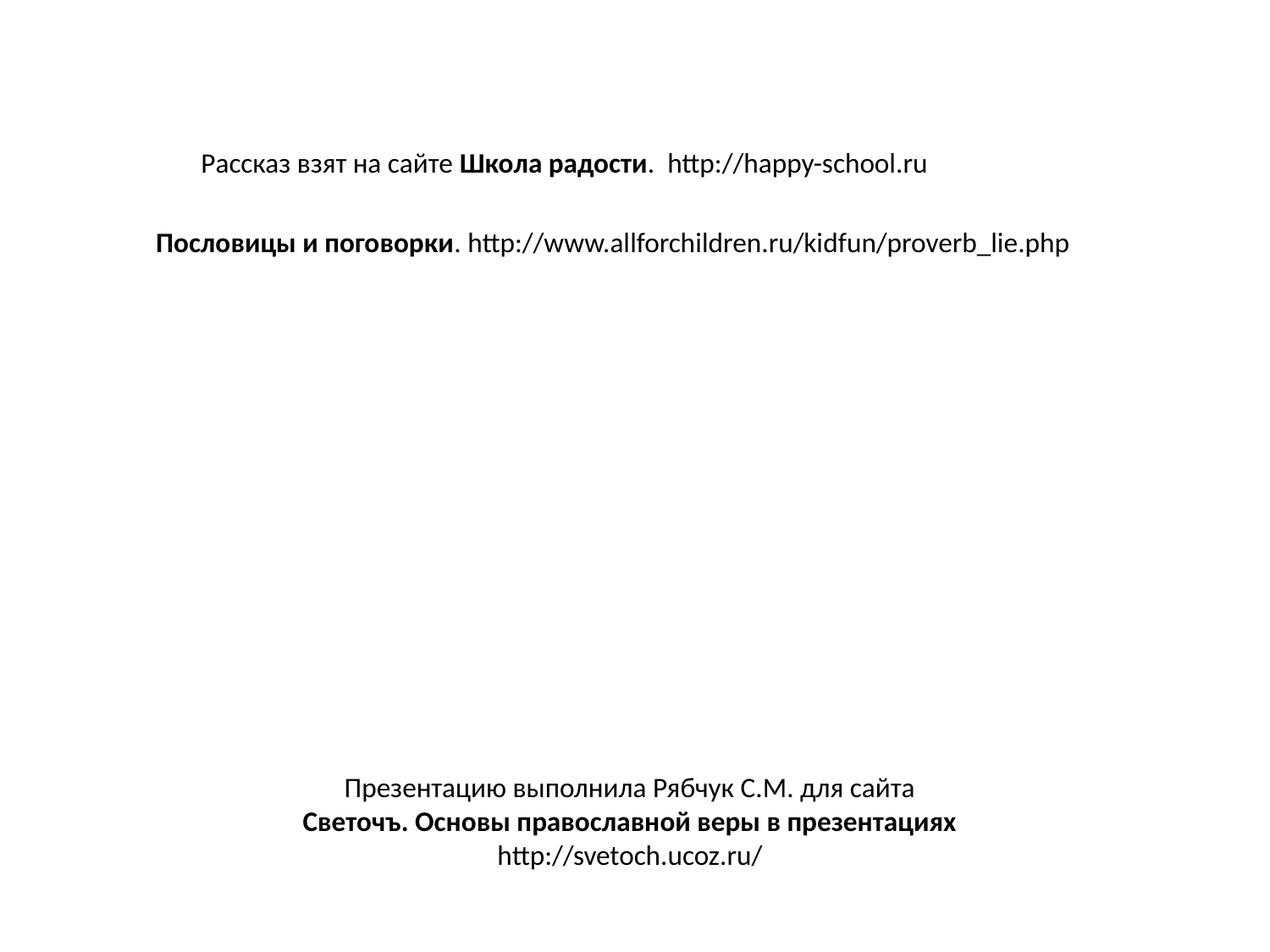

Рассказ взят на сайте Школа радости.  http://happy-school.ru
Пословицы и поговорки. http://www.allforchildren.ru/kidfun/proverb_lie.php
Презентацию выполнила Рябчук С.М. для сайта
Светочъ. Основы православной веры в презентациях
http://svetoch.ucoz.ru/